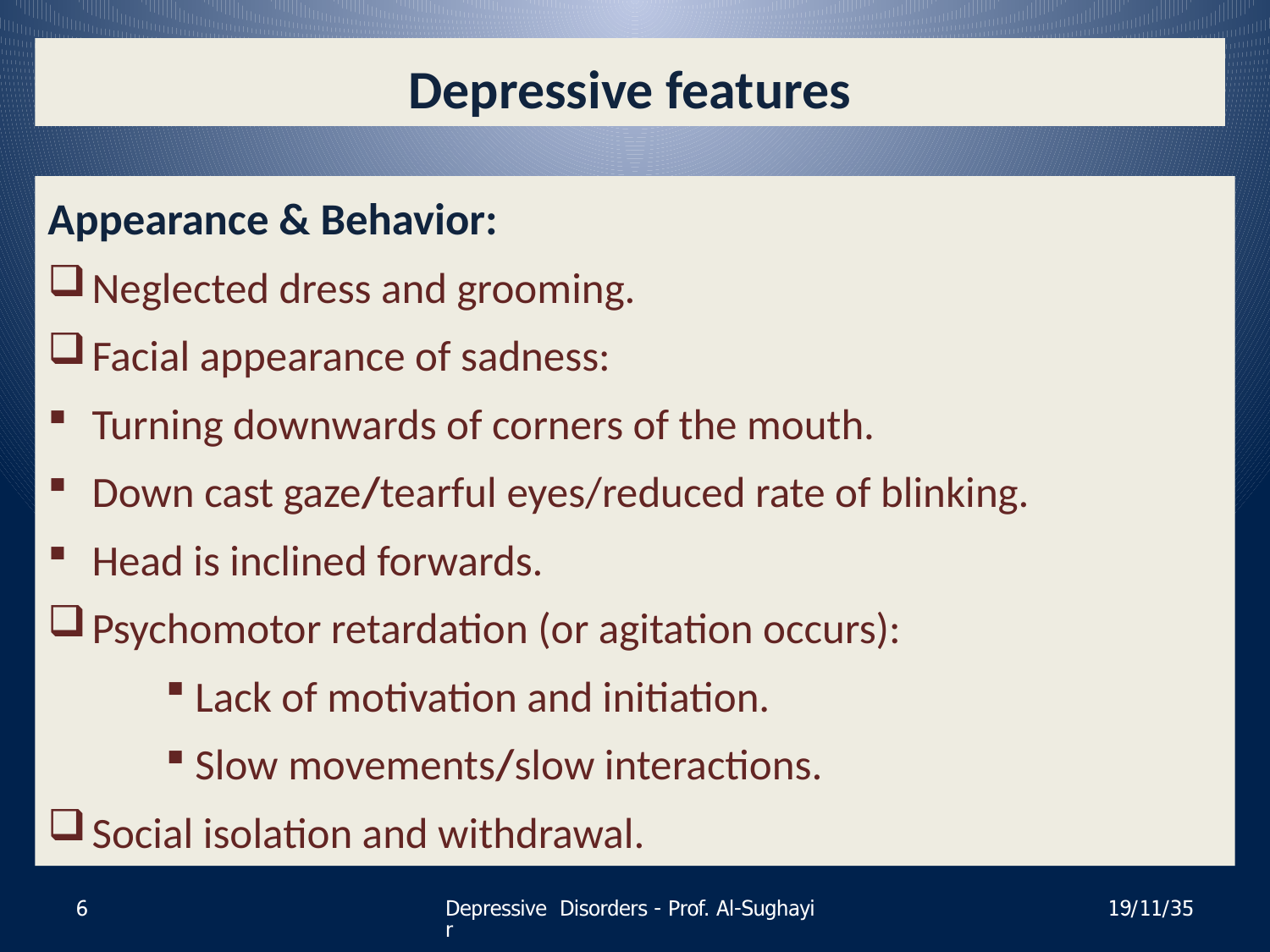

# Depressive features
Appearance & Behavior:
Neglected dress and grooming.
Facial appearance of sadness:
Turning downwards of corners of the mouth.
Down cast gaze/tearful eyes/reduced rate of blinking.
Head is inclined forwards.
Psychomotor retardation (or agitation occurs):
Lack of motivation and initiation.
Slow movements/slow interactions.
Social isolation and withdrawal.
6
Depressive  Disorders - Prof. Al-Sughayir
19/11/35